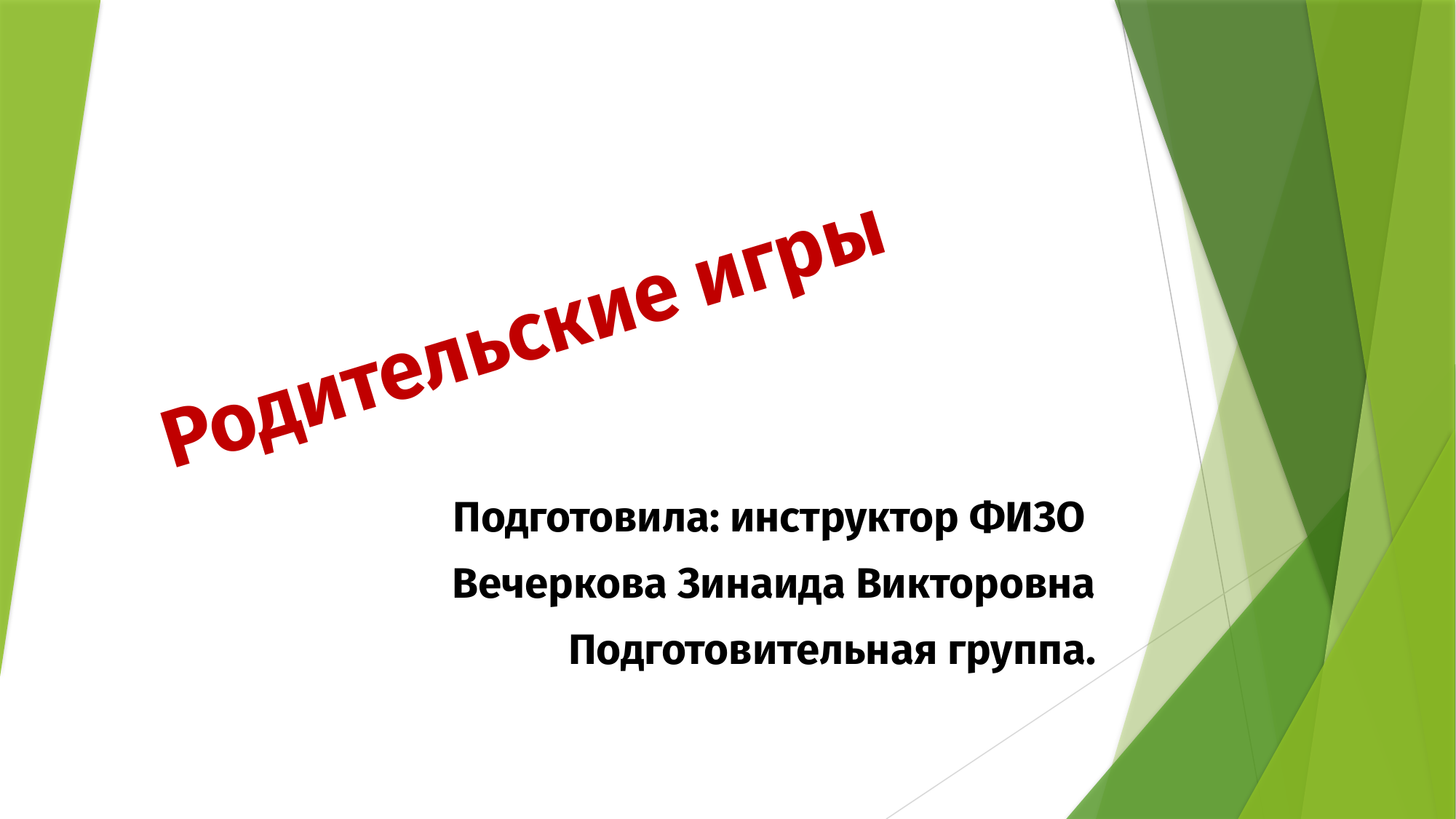

# Родительские игры
Подготовила: инструктор ФИЗО
Вечеркова Зинаида Викторовна
        Подготовительная группа.